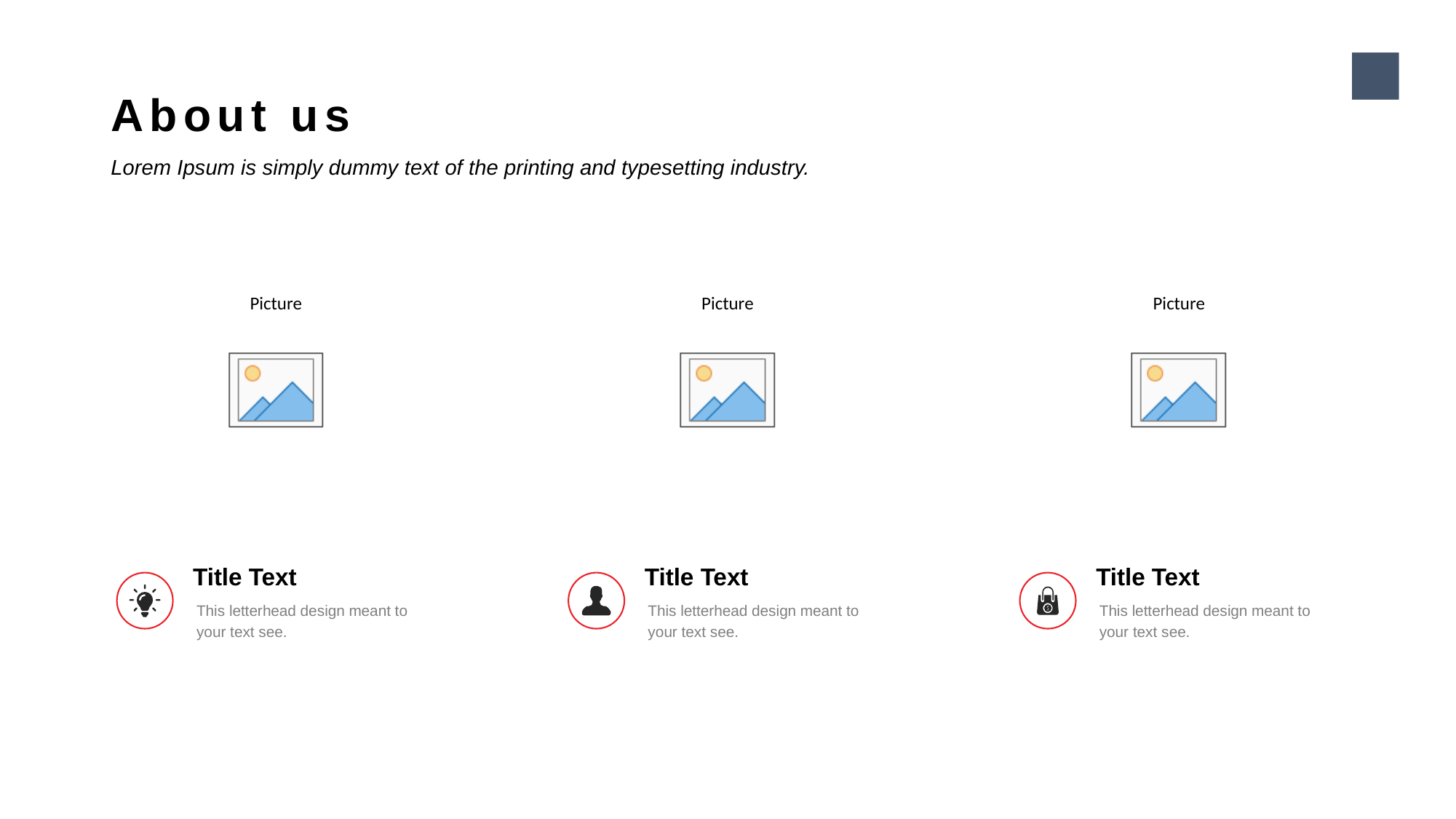

5
About us
Lorem Ipsum is simply dummy text of the printing and typesetting industry.

Title Text
This letterhead design meant to your text see.

Title Text
This letterhead design meant to your text see.

Title Text
This letterhead design meant to your text see.